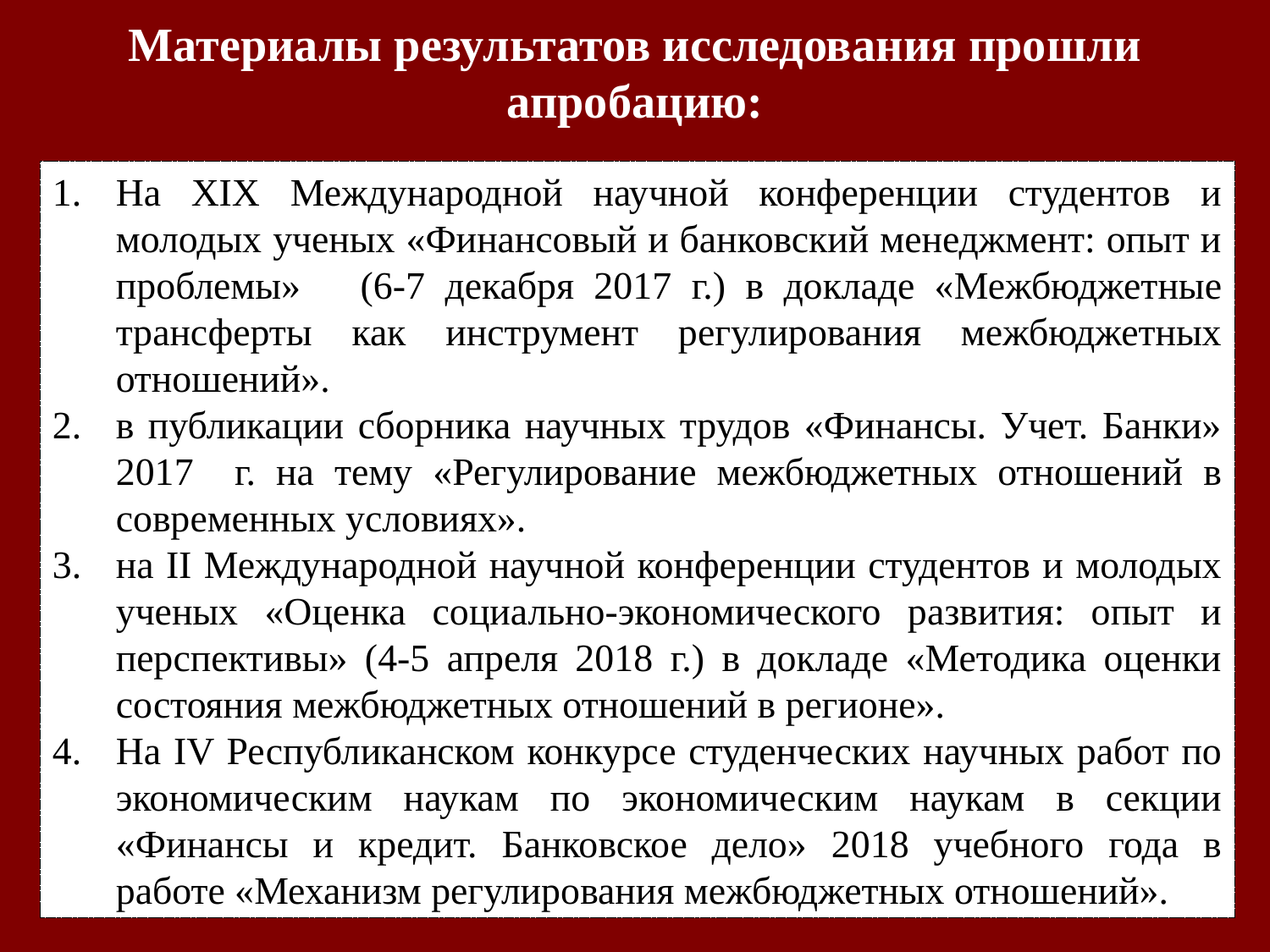

Материалы результатов исследования прошли апробацию:
На ХІХ Международной научной конференции студентов и молодых ученых «Финансовый и банковский менеджмент: опыт и проблемы»   (6-7 декабря 2017 г.) в докладе «Межбюджетные трансферты как инструмент регулирования межбюджетных отношений».
в публикации сборника научных трудов «Финансы. Учет. Банки» 2017  г. на тему «Регулирование межбюджетных отношений в современных условиях».
на ІІ Международной научной конференции студентов и молодых ученых «Оценка социально-экономического развития: опыт и перспективы» (4-5 апреля 2018 г.) в докладе «Методика оценки состояния межбюджетных отношений в регионе».
На IV Республиканском конкурсе студенческих научных работ по экономическим наукам по экономическим наукам в секции «Финансы и кредит. Банковское дело» 2018 учебного года в работе «Механизм регулирования межбюджетных отношений».